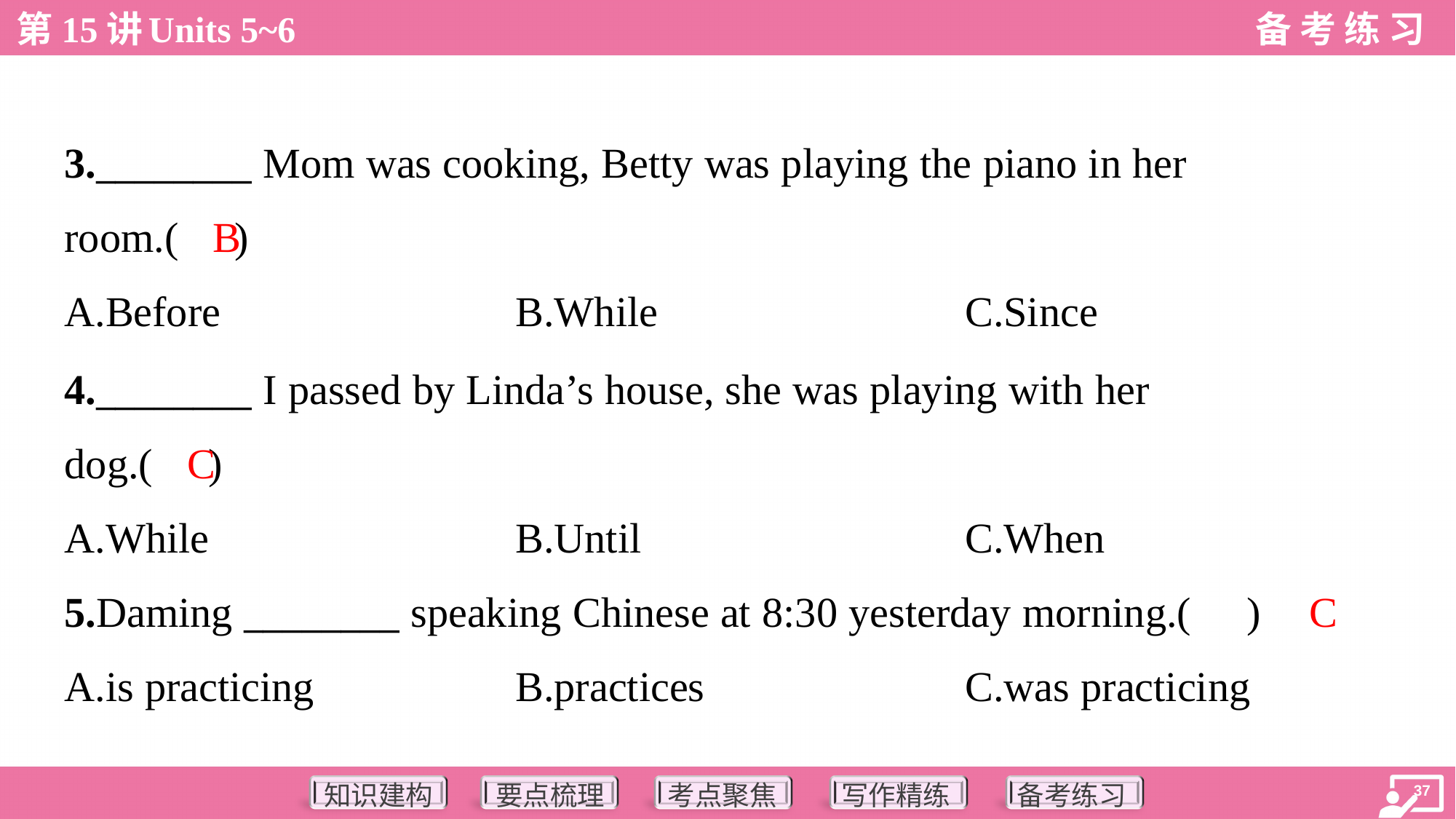

3.________ Mom was cooking, Betty was playing the piano in her
room.(     )
B
A.Before	B.While	C.Since
4.________ I passed by Linda’s house, she was playing with her
dog.(     )
C
A.While	B.Until	C.When
C
5.Daming ________ speaking Chinese at 8:30 yesterday morning.(     )
A.is practicing	B.practices	C.was practicing